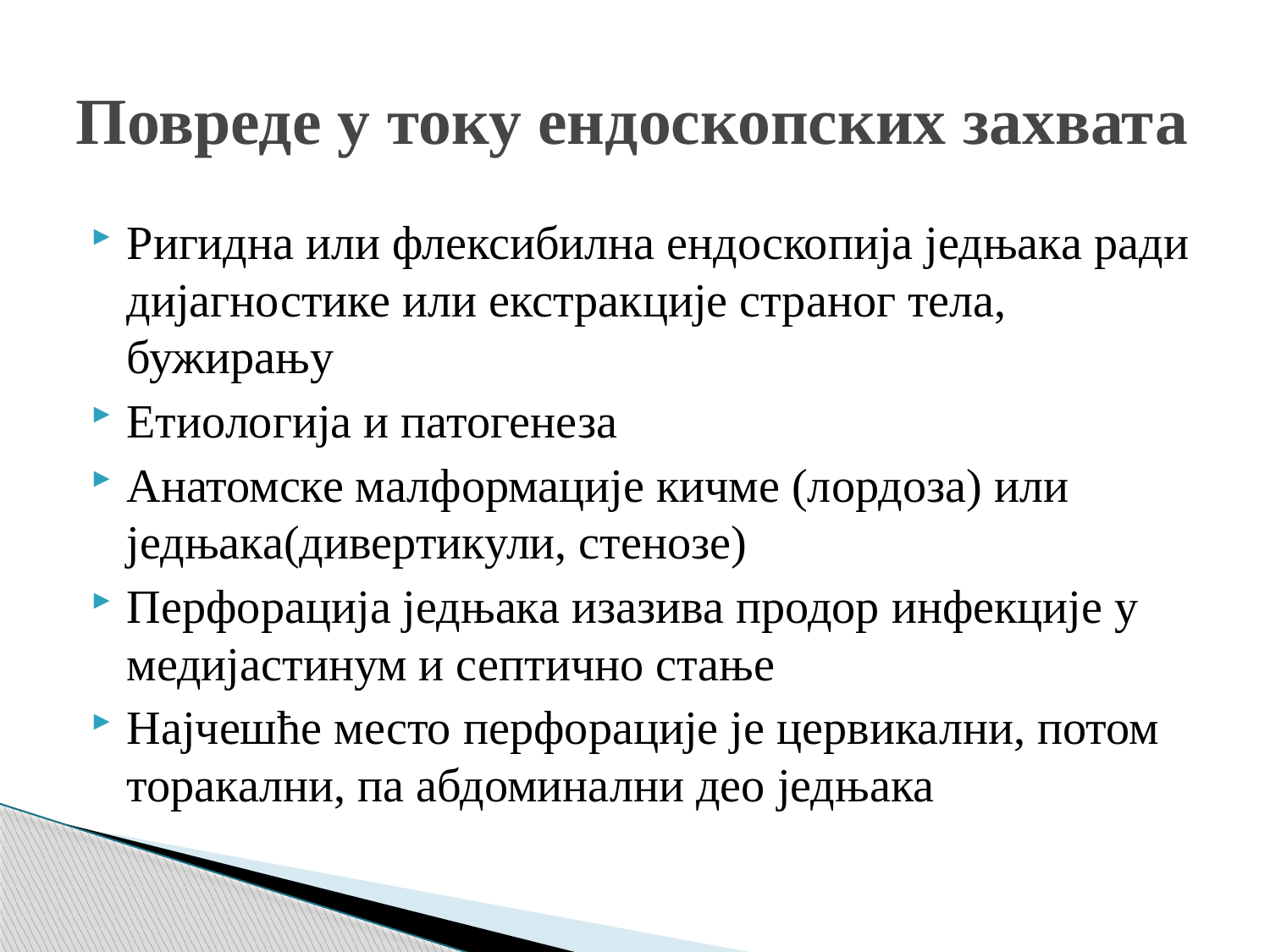

# Повреде у току ендоскопских захвата
Ригидна или флексибилна ендоскопија једњака ради дијагностике или екстракције страног тела, бужирању
Етиологија и патогенеза
Анатомске малформације кичме (лордоза) или једњака(дивертикули, стенозе)
Перфорација једњака изазива продор инфекције у медијастинум и септично стање
Најчешће место перфорације је цервикални, потом торакални, па абдоминални део једњака